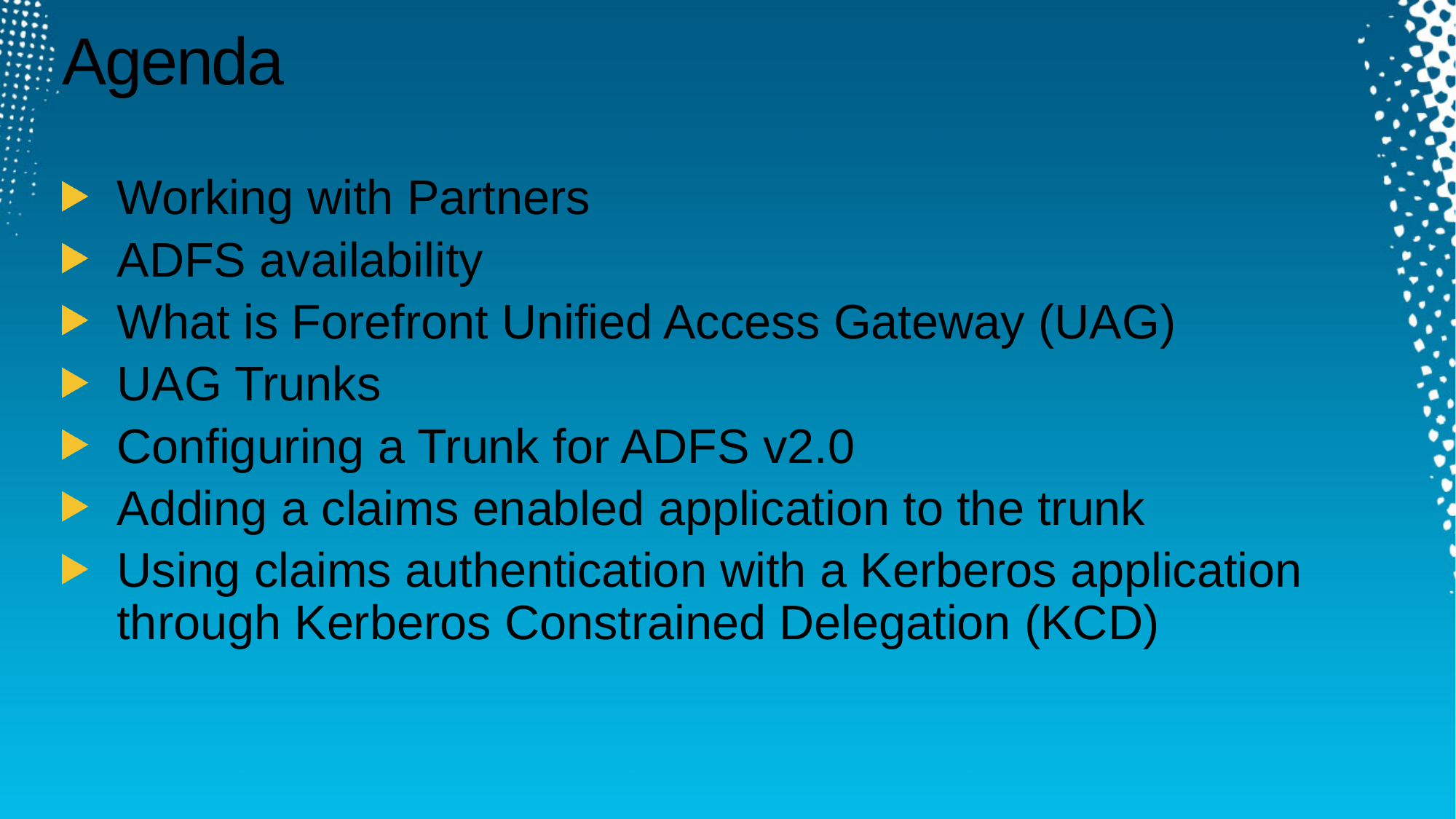

# Agenda
Working with Partners
ADFS availability
What is Forefront Unified Access Gateway (UAG)
UAG Trunks
Configuring a Trunk for ADFS v2.0
Adding a claims enabled application to the trunk
Using claims authentication with a Kerberos application through Kerberos Constrained Delegation (KCD)